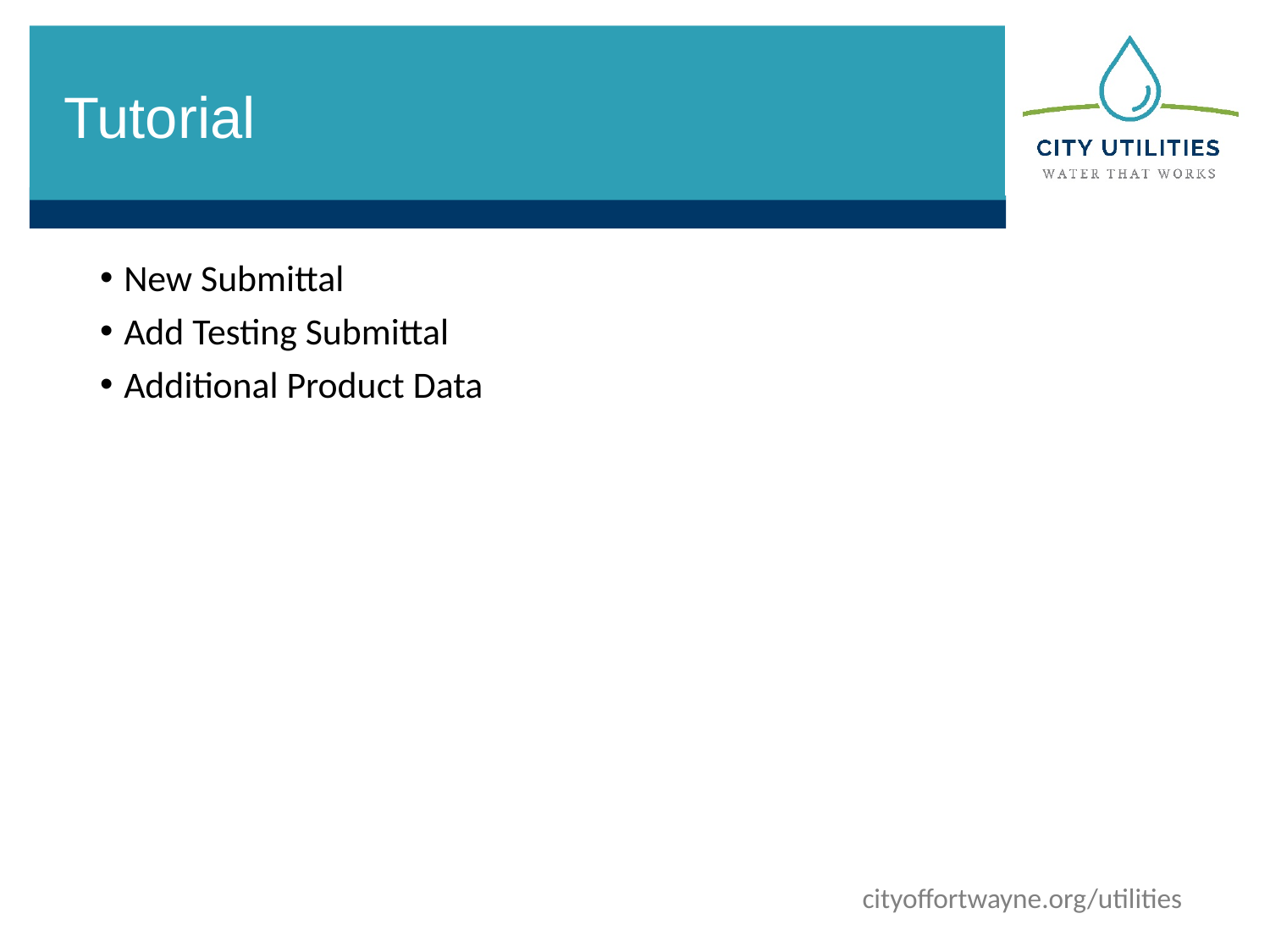

# Tutorial
New Submittal
Add Testing Submittal
Additional Product Data